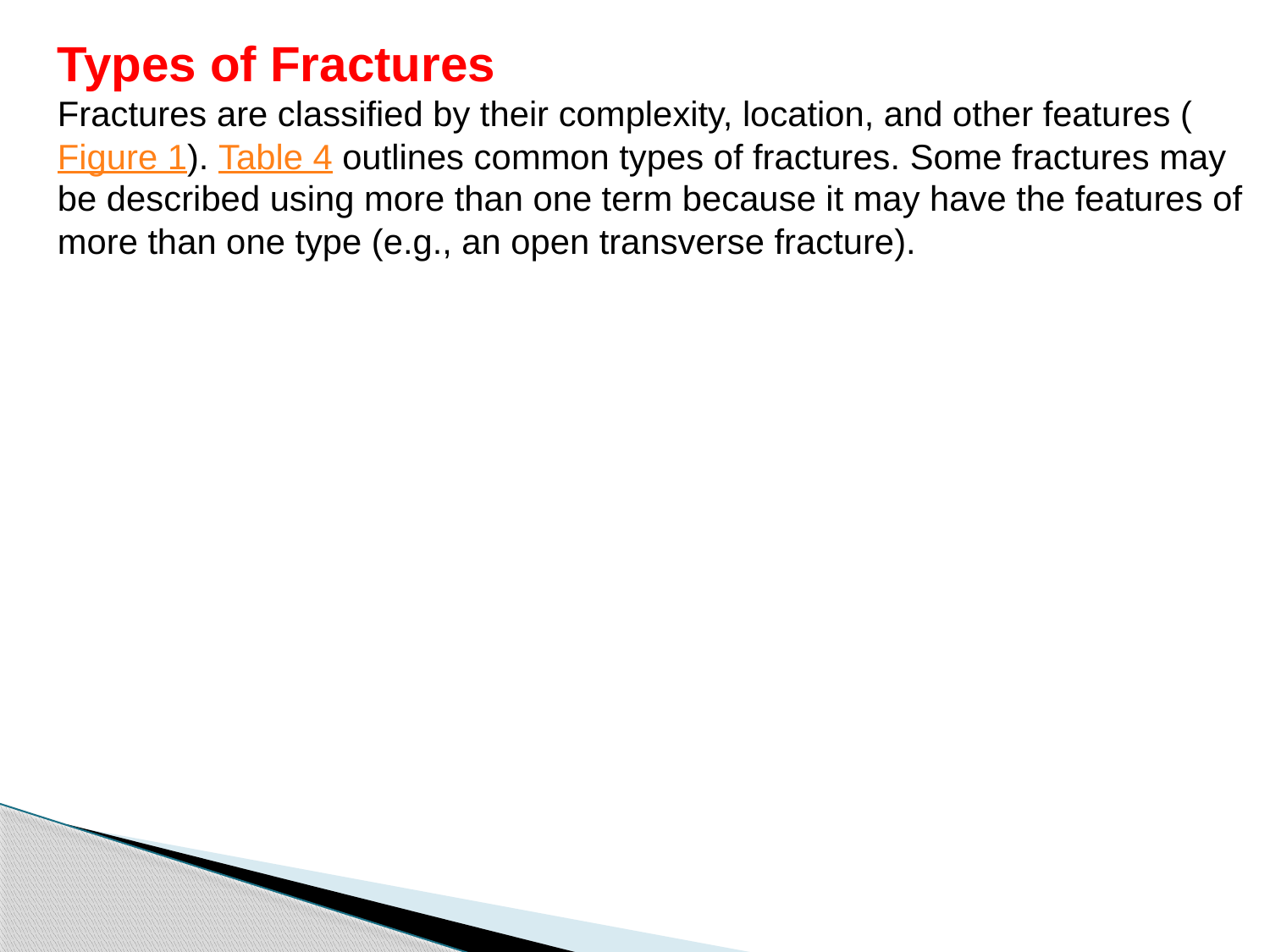

Types of Fractures
Fractures are classified by their complexity, location, and other features (Figure 1). Table 4 outlines common types of fractures. Some fractures may be described using more than one term because it may have the features of more than one type (e.g., an open transverse fracture).